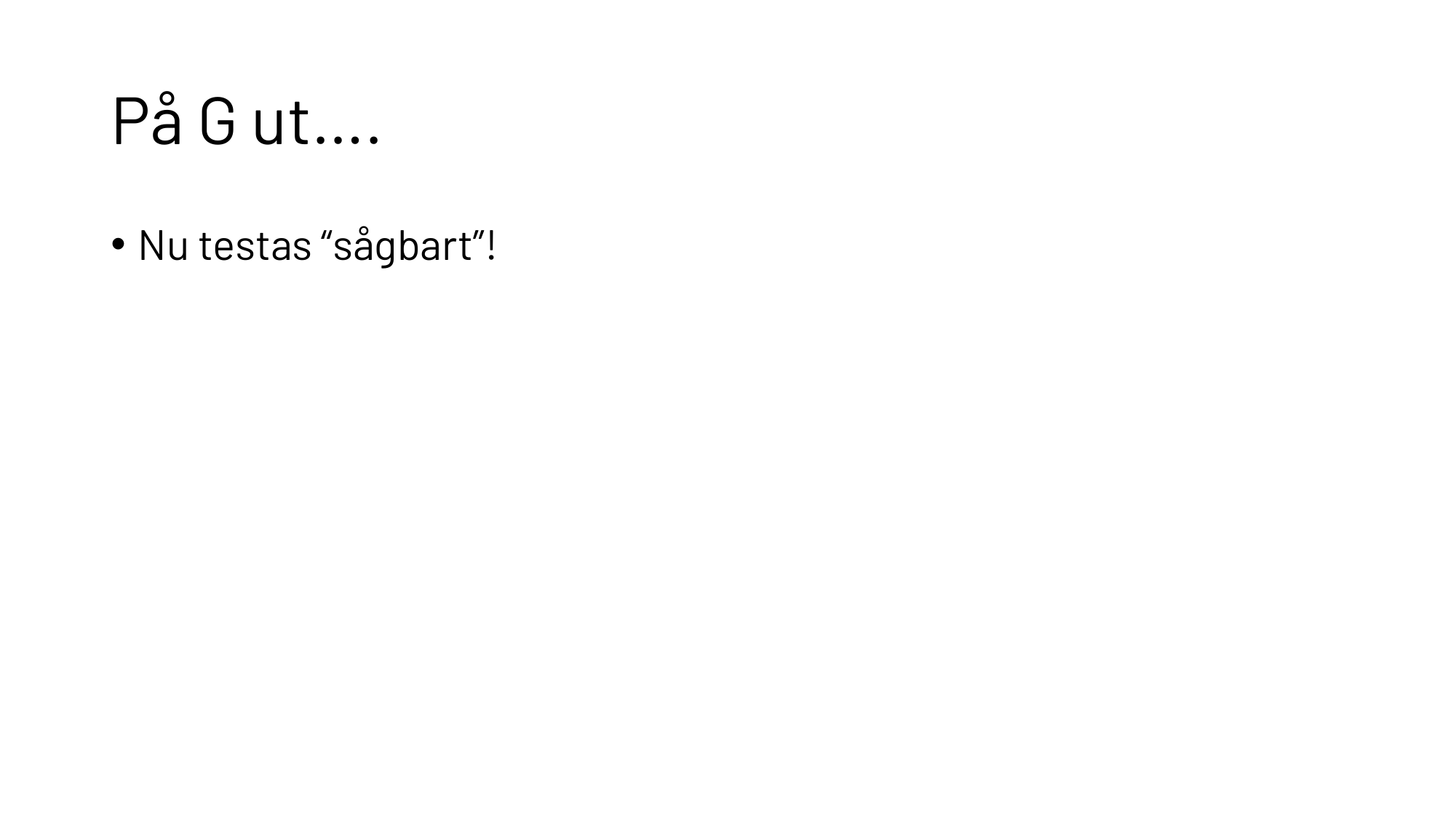

# På G ut….
Nu testas “sågbart”!